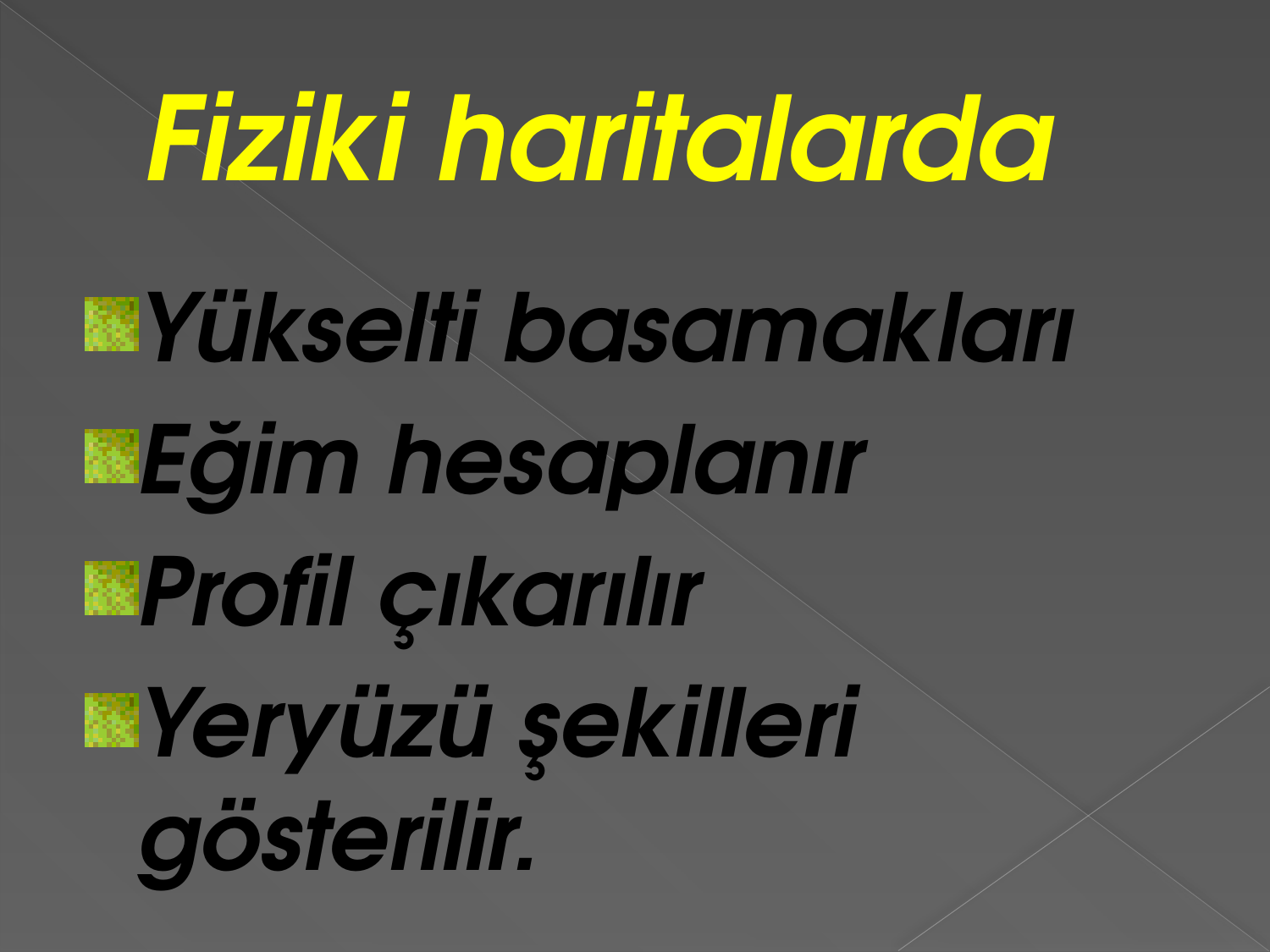

# Fiziki haritalarda
Yükselti basamakları
Eğim hesaplanır
Profil çıkarılır
Yeryüzü şekilleri gösterilir.